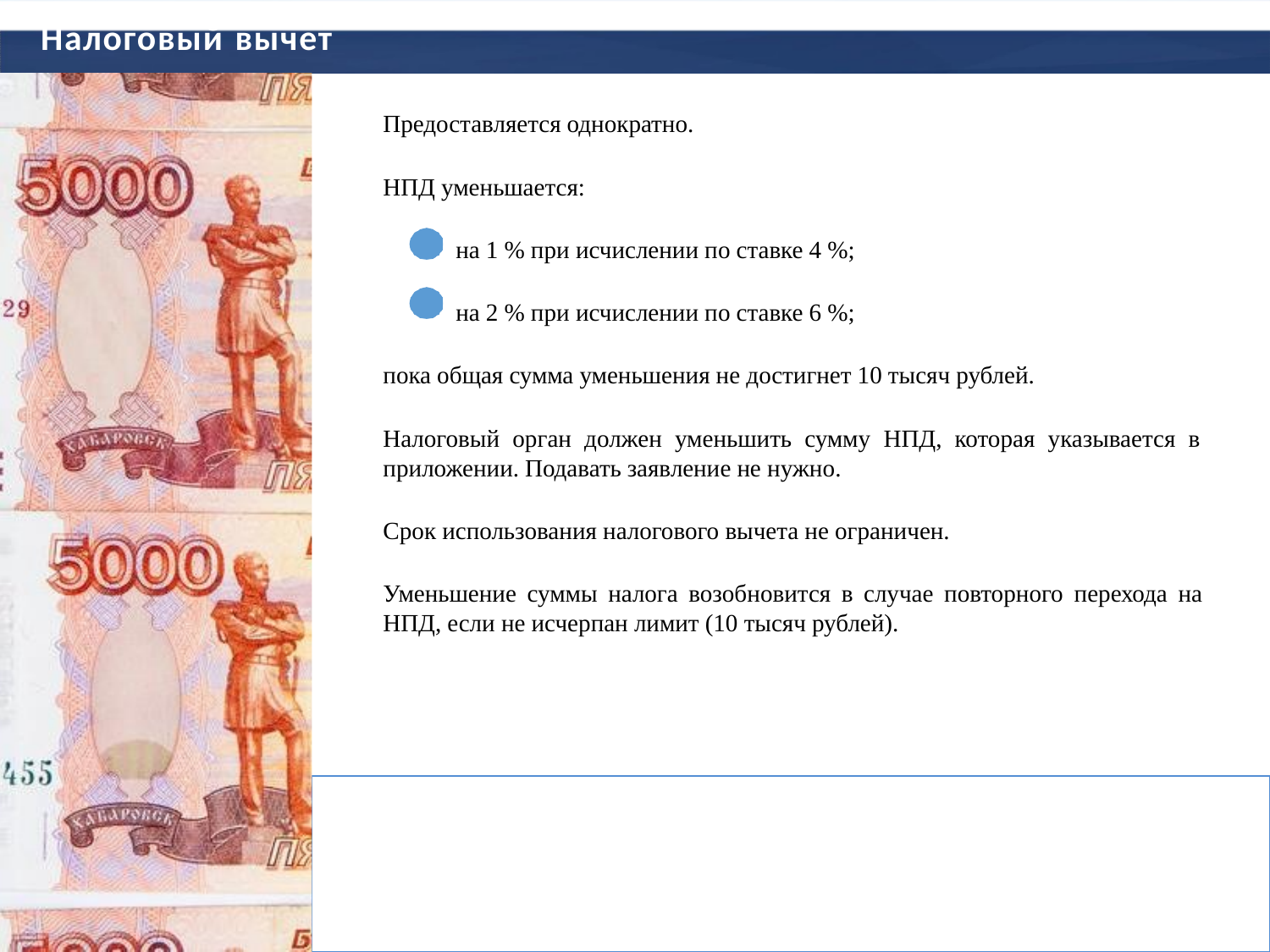

# Налоговый вычет

Предоставляется однократно.

НПД уменьшается:

            на 1 % при исчислении по ставке 4 %;

            на 2 % при исчислении по ставке 6 %;

пока общая сумма уменьшения не достигнет 10 тысяч рублей.

Налоговый орган должен уменьшить сумму НПД, которая указывается в  приложении. Подавать заявление не нужно.

Срок использования налогового вычета не ограничен.

Уменьшение суммы налога возобновится в случае повторного перехода на  НПД, если не исчерпан лимит (10 тысяч рублей).